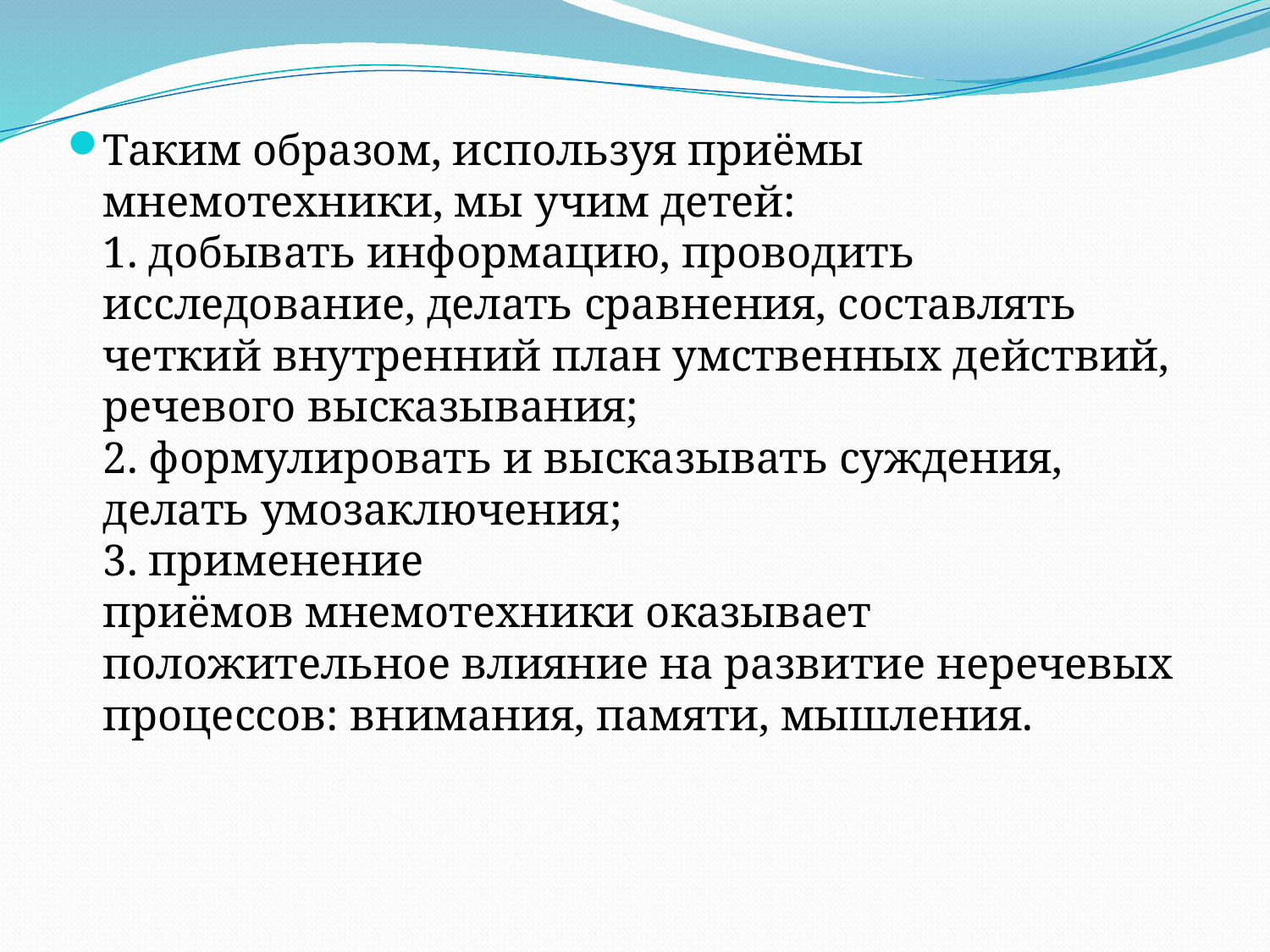

#
Таким образом, используя приёмы мнемотехники, мы учим детей:
1. добывать информацию, проводить исследование, делать сравнения, составлять четкий внутренний план умственных действий, речевого высказывания;
2. формулировать и высказывать суждения, делать умозаключения;
3. применение приёмов мнемотехники оказывает положительное влияние на развитие неречевых процессов: внимания, памяти, мышления.